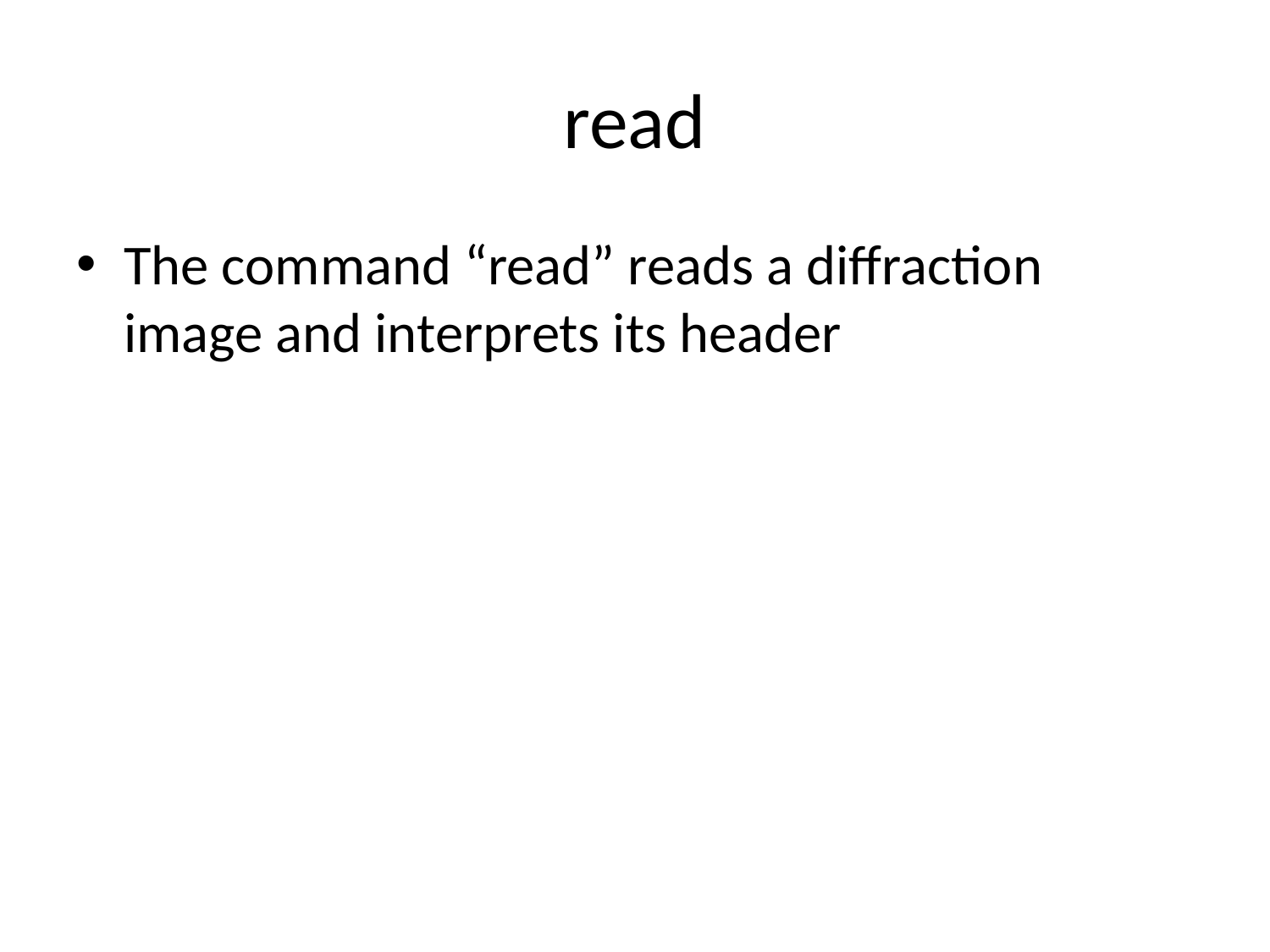

# read
The command “read” reads a diffraction image and interprets its header